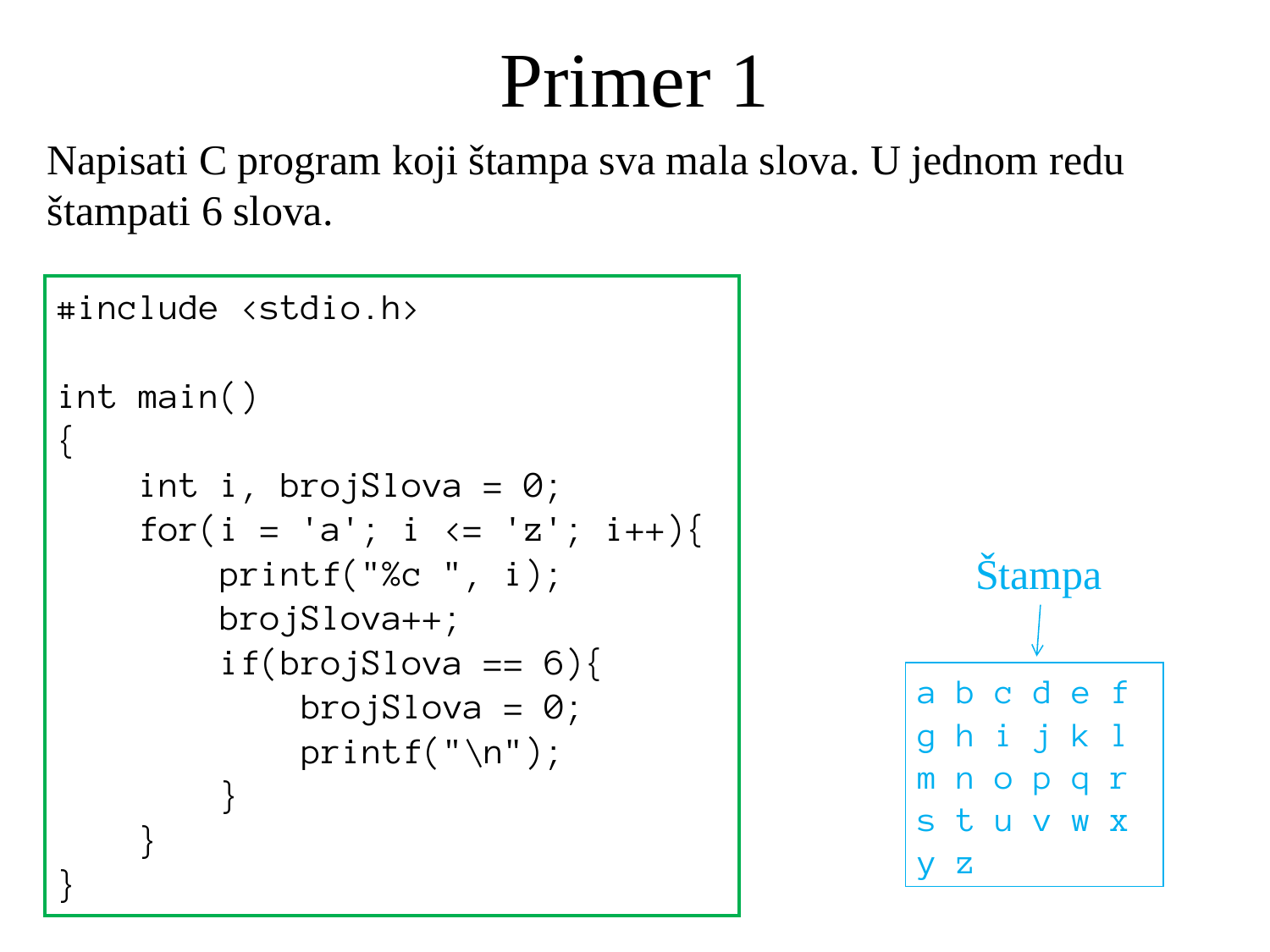

# Primer 1
Napisati C program koji štampa sva mala slova. U jednom redu štampati 6 slova.
#include <stdio.h>

int main()
{
    int i, brojSlova = 0;
    for(i = 'a'; i <= 'z'; i++){
        printf("%c ", i);
        brojSlova++;
        if(brojSlova == 6){
            brojSlova = 0;
            printf("\n");
        }
    }
}
Štampa
a b c d e f
g h i j k l
m n o p q r
s t u v w x
y z